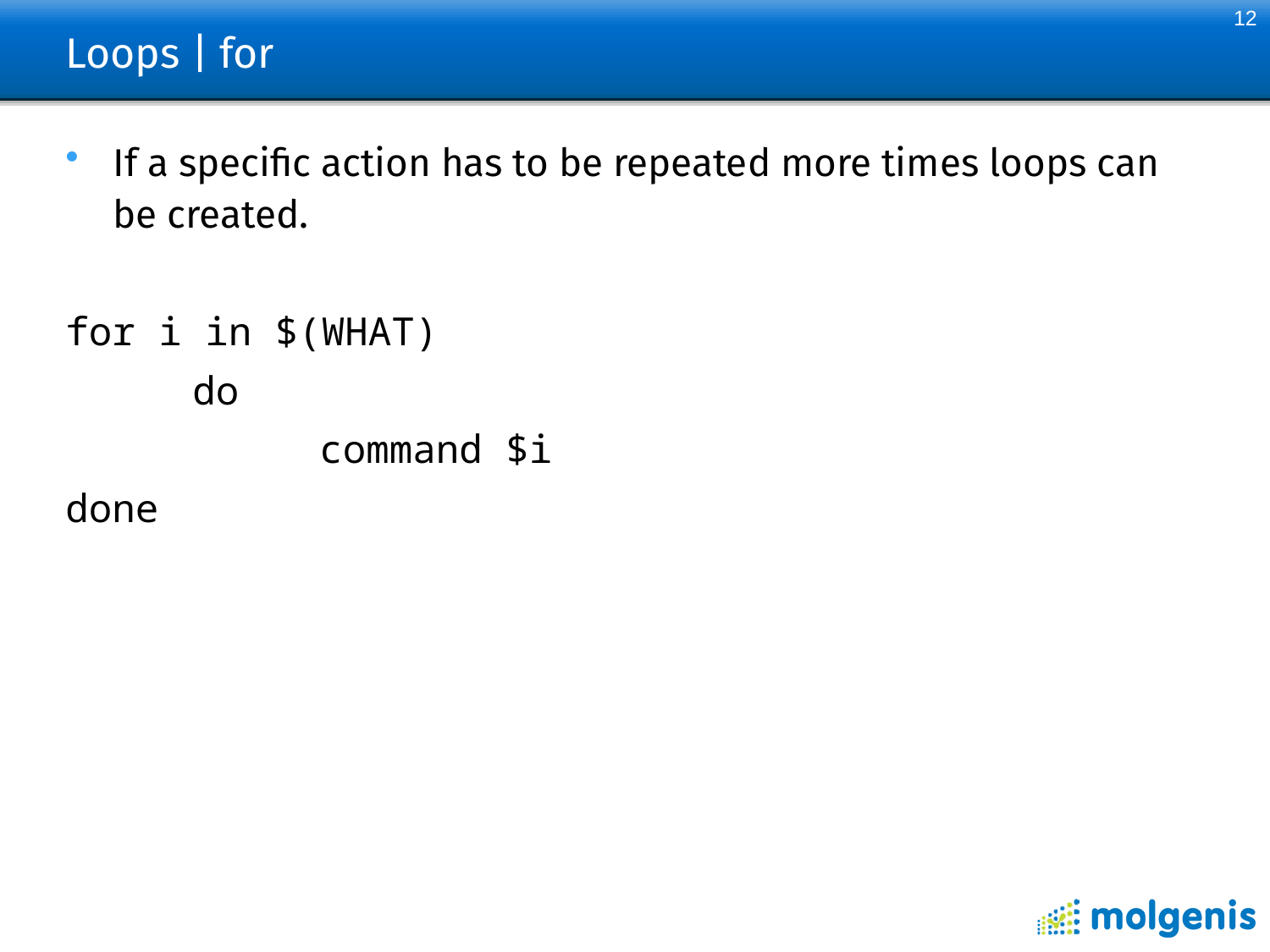

12
# Loops | for
If a specific action has to be repeated more times loops can be created.

for i in $(WHAT)
	do
		command $i
done